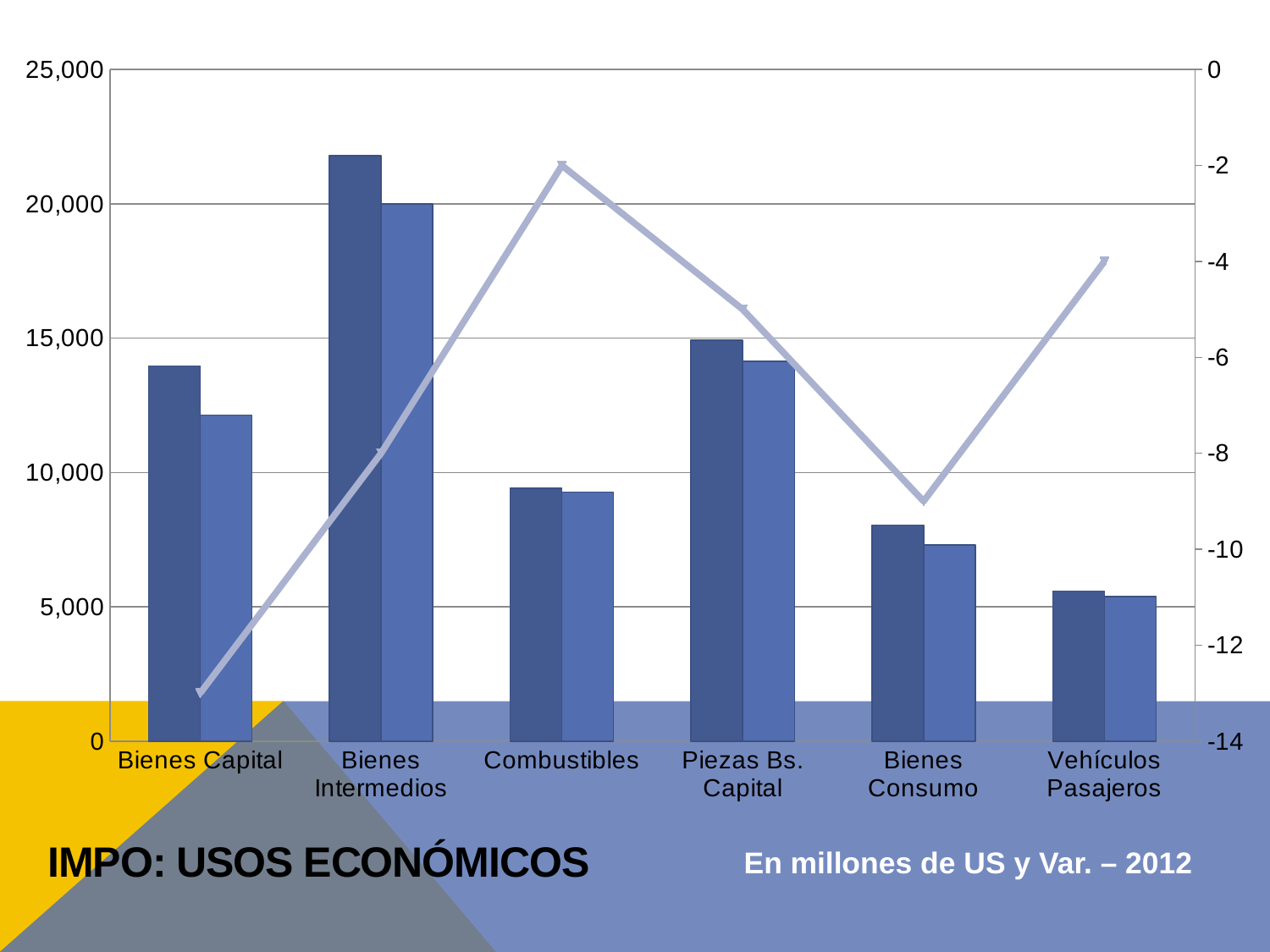

### Chart

| Category | 2011 | 2012 | Var. % |
|---|---|---|---|
| Bienes Capital | 13969.0 | 12137.0 | -13.0 |
| Bienes Intermedios | 21793.0 | 19995.0 | -8.0 |
| Combustibles | 9413.0 | 9266.0 | -2.0 |
| Piezas Bs. Capital | 14919.0 | 14137.0 | -5.0 |
| Bienes Consumo | 8040.0 | 7293.0 | -9.0 |
| Vehículos Pasajeros | 5592.0 | 5385.0 | -4.0 |
# Impo: Usos Económicos
En millones de US y Var. – 2012